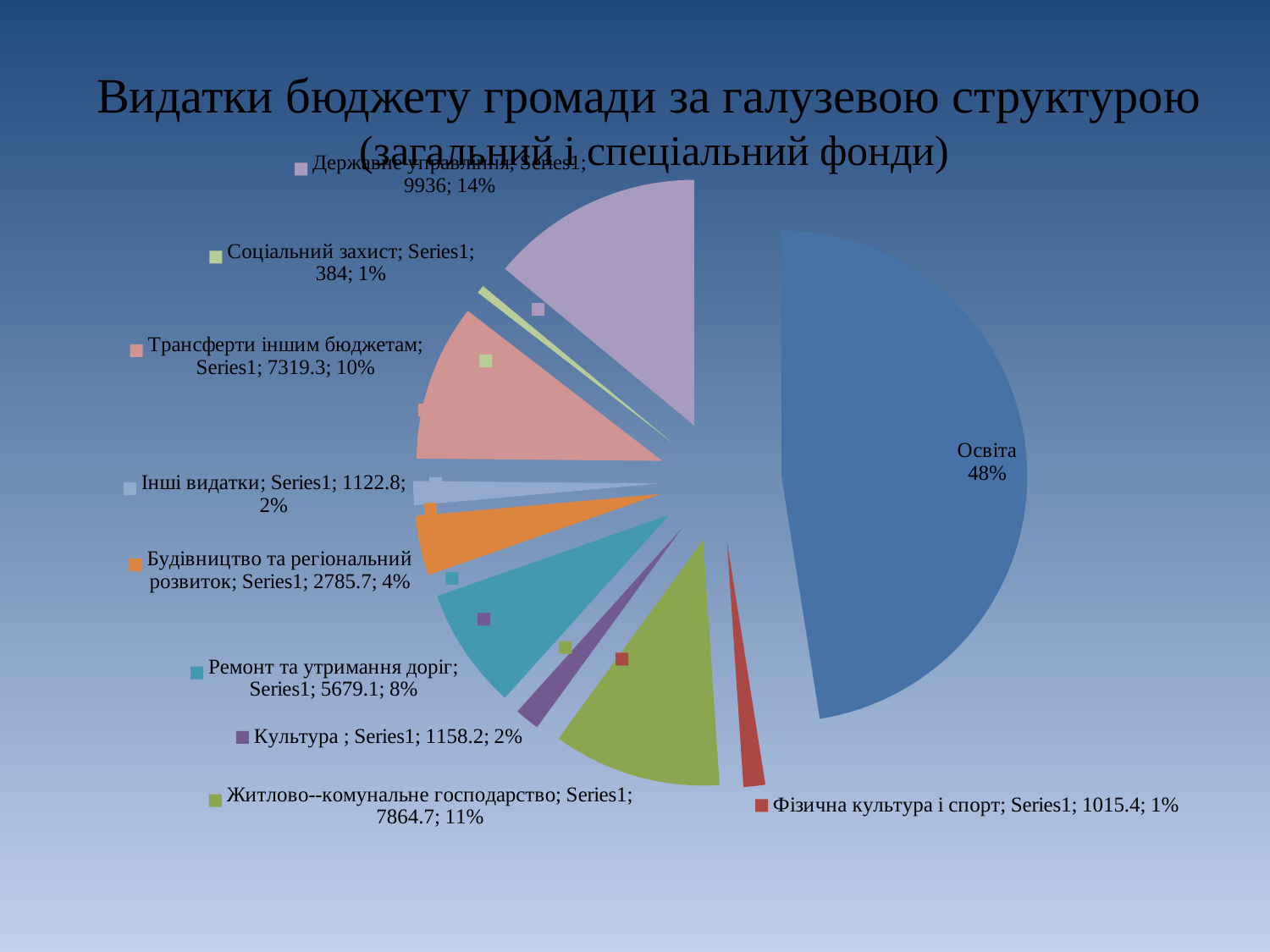

# Видатки бюджету громади за галузевою структурою (загальний і спеціальний фонди)

### Chart

| Category |  |
|---|---|
| Освіта | 33729.0 |
| Фізична культура і спорт | 1015.4 |
| Житлово--комунальне господарство | 7864.7 |
| Культура  | 1158.2 |
| Ремонт та утримання доріг | 5679.1 |
| Будівництво та регіональний розвиток | 2785.7 |
| Інші видатки | 1122.8 |
| Трансферти іншим бюджетам | 7319.3 |
| Соціальний захист | 384.0 |
| Державне управління | 9936.0 |